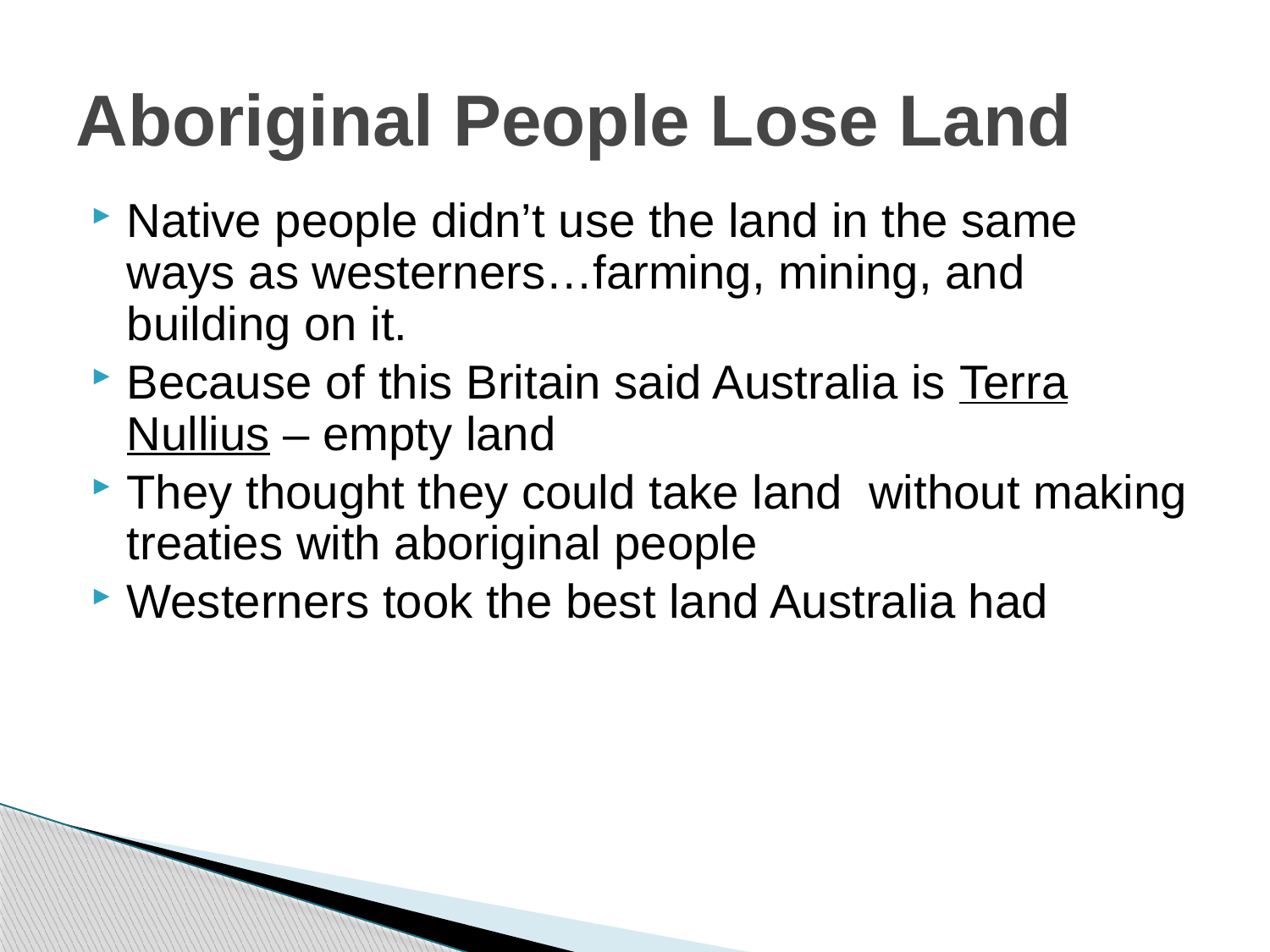

# Aboriginal People Lose Land
Native people didn’t use the land in the same ways as westerners…farming, mining, and building on it.
Because of this Britain said Australia is Terra Nullius – empty land
They thought they could take land  without making treaties with aboriginal people
Westerners took the best land Australia had